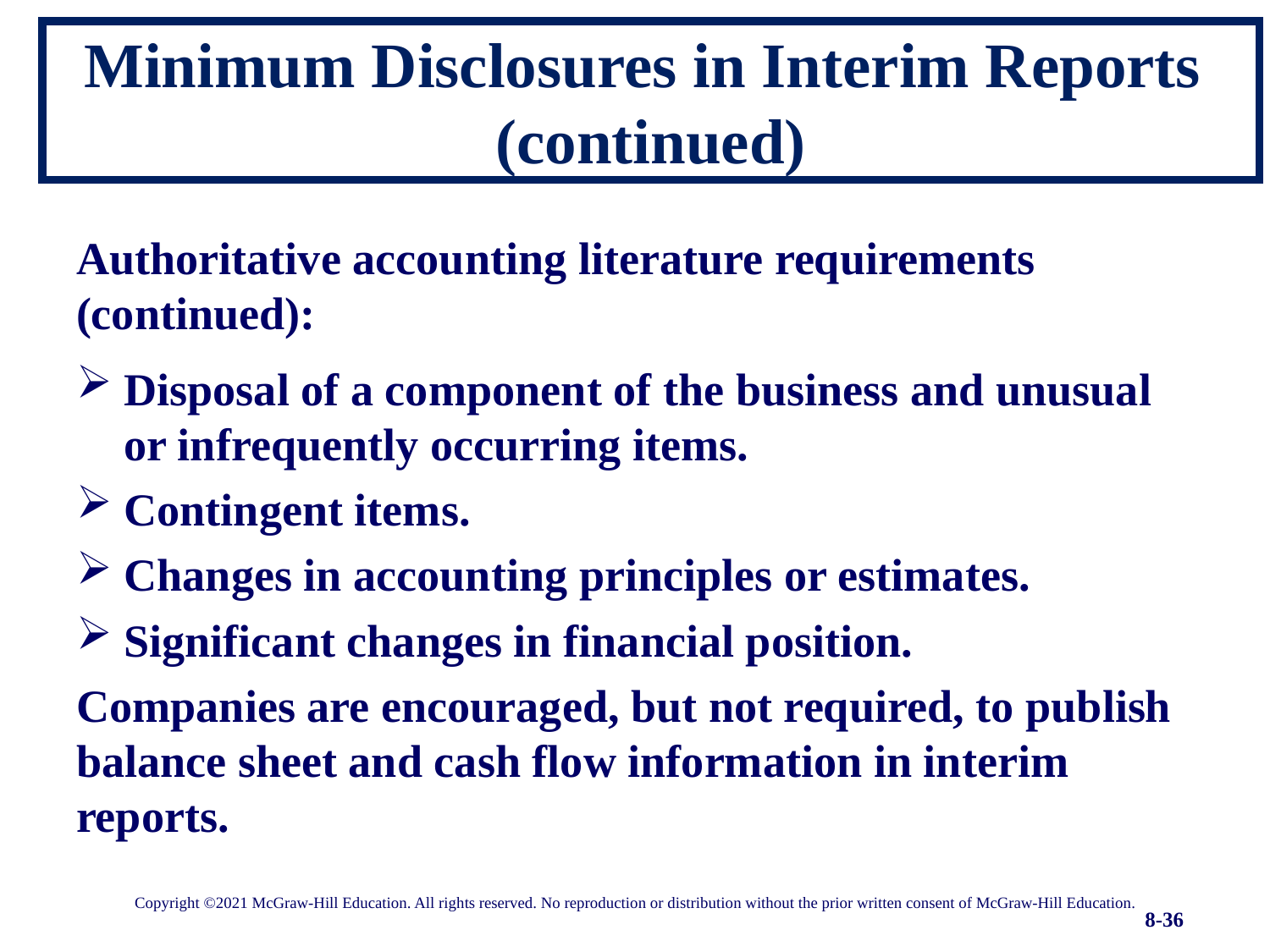

# Minimum Disclosures in Interim Reports (continued)
Authoritative accounting literature requirements (continued):
Disposal of a component of the business and unusual or infrequently occurring items.
Contingent items.
Changes in accounting principles or estimates.
Significant changes in financial position.
Companies are encouraged, but not required, to publish balance sheet and cash flow information in interim reports.

Copyright ©2021 McGraw-Hill Education. All rights reserved. No reproduction or distribution without the prior written consent of McGraw-Hill Education.